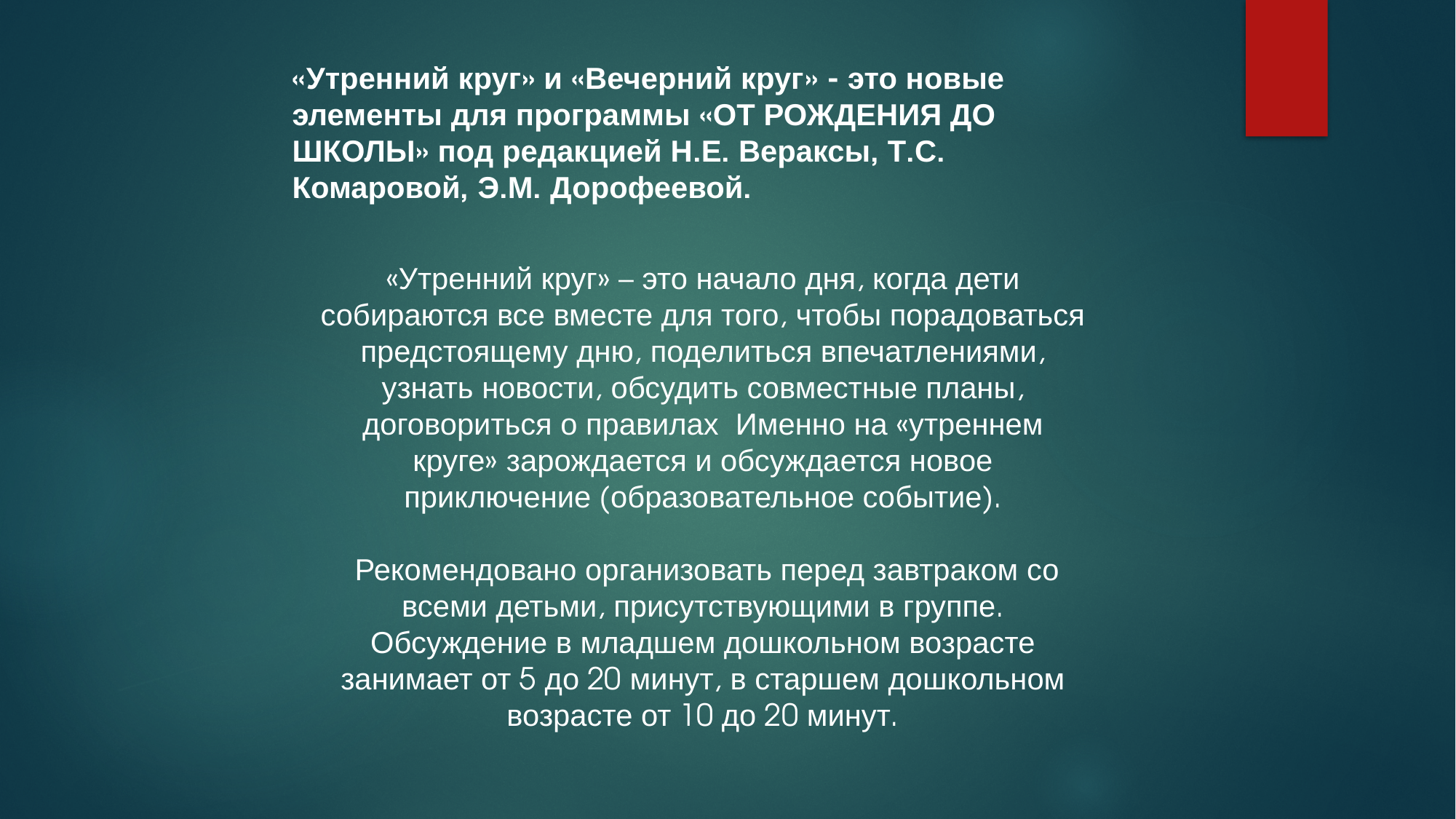

«Утренний круг» и «Вечерний круг» - это новые элементы для программы «ОТ РОЖДЕНИЯ ДО ШКОЛЫ» под редакцией Н.Е. Вераксы, Т.С. Комаровой, Э.М. Дорофеевой.
«Утренний круг» – это начало дня, когда дети собираются все вместе для того, чтобы порадоваться предстоящему дню, поделиться впечатлениями, узнать новости, обсудить совместные планы, договориться о правилах  Именно на «утреннем круге» зарождается и обсуждается новое приключение (образовательное событие).

 Рекомендовано организовать перед завтраком со всеми детьми, присутствующими в группе. Обсуждение в младшем дошкольном возрасте занимает от 5 до 20 минут, в старшем дошкольном возрасте от 10 до 20 минут.